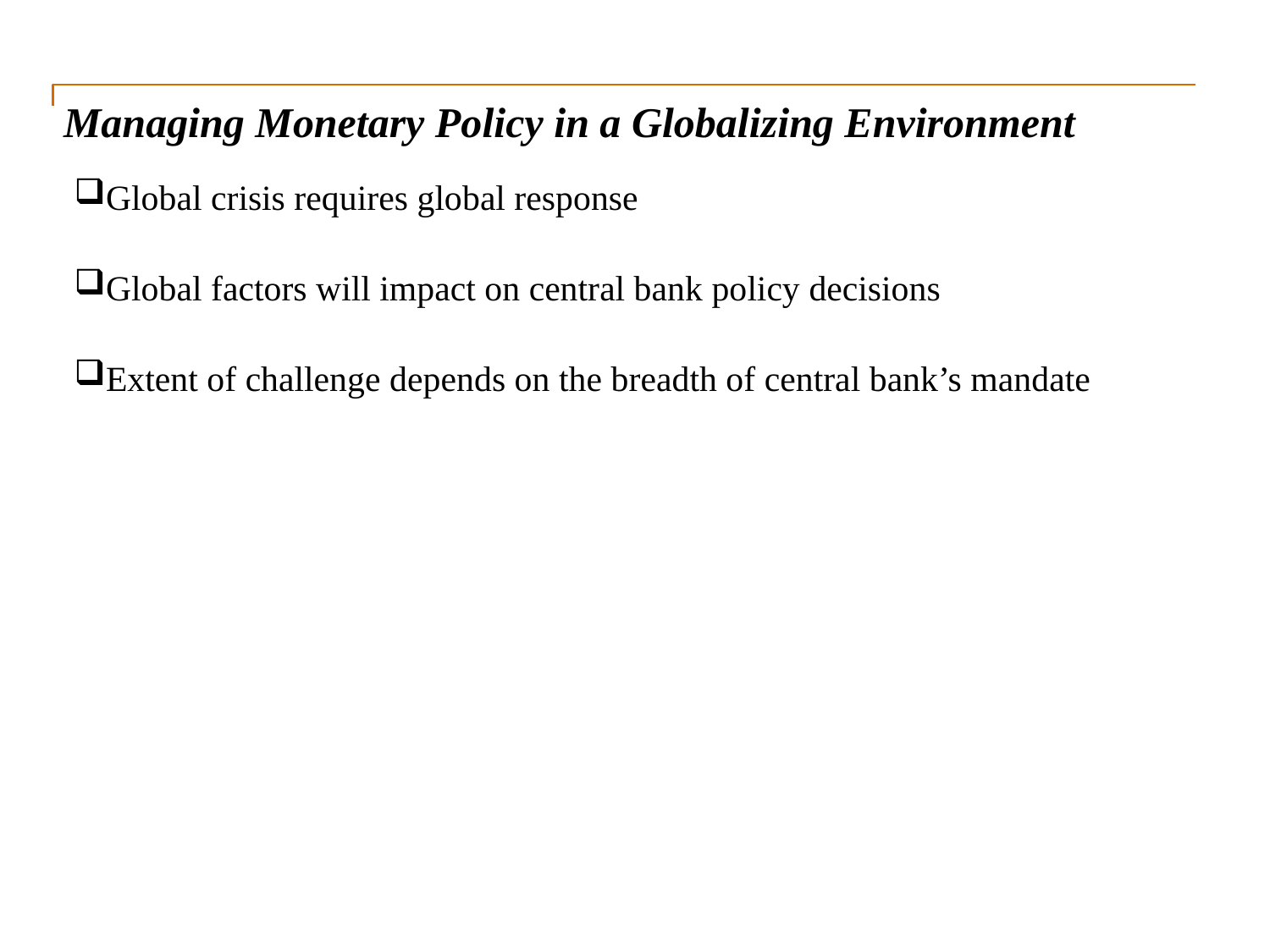

# Managing Monetary Policy in a Globalizing Environment
Global crisis requires global response
Global factors will impact on central bank policy decisions
Extent of challenge depends on the breadth of central bank’s mandate